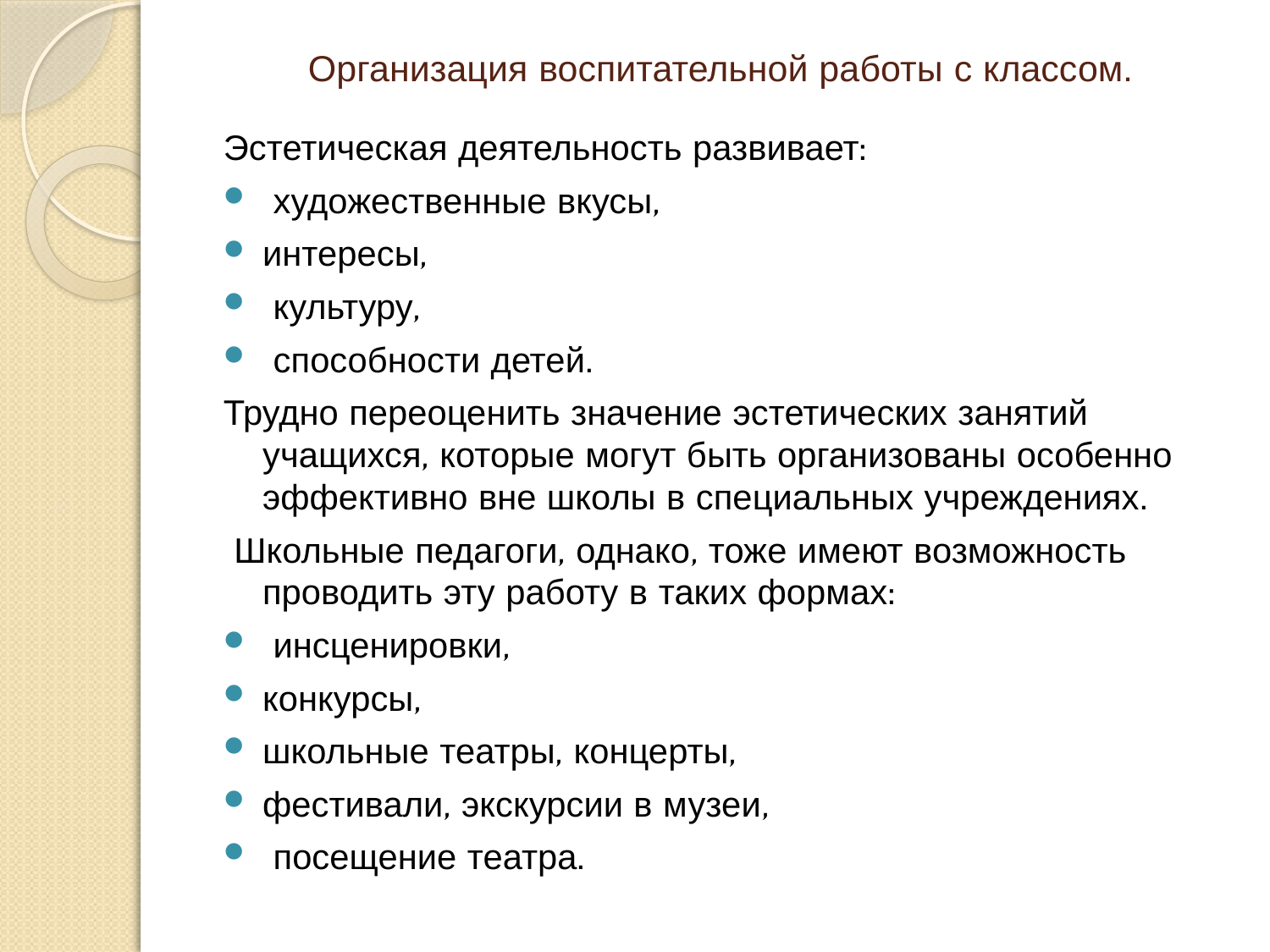

# Организация воспитательной работы с классом.
Эстетическая деятельность развивает:
 художественные вкусы,
интересы,
 культуру,
 способности детей.
Трудно переоценить значение эстетических занятий учащихся, которые могут быть организованы особенно эффективно вне школы в специальных учреждениях.
 Школьные педагоги, однако, тоже имеют возможность проводить эту работу в таких формах:
 инсценировки,
конкурсы,
школьные театры, концерты,
фестивали, экскурсии в музеи,
 посещение театра.